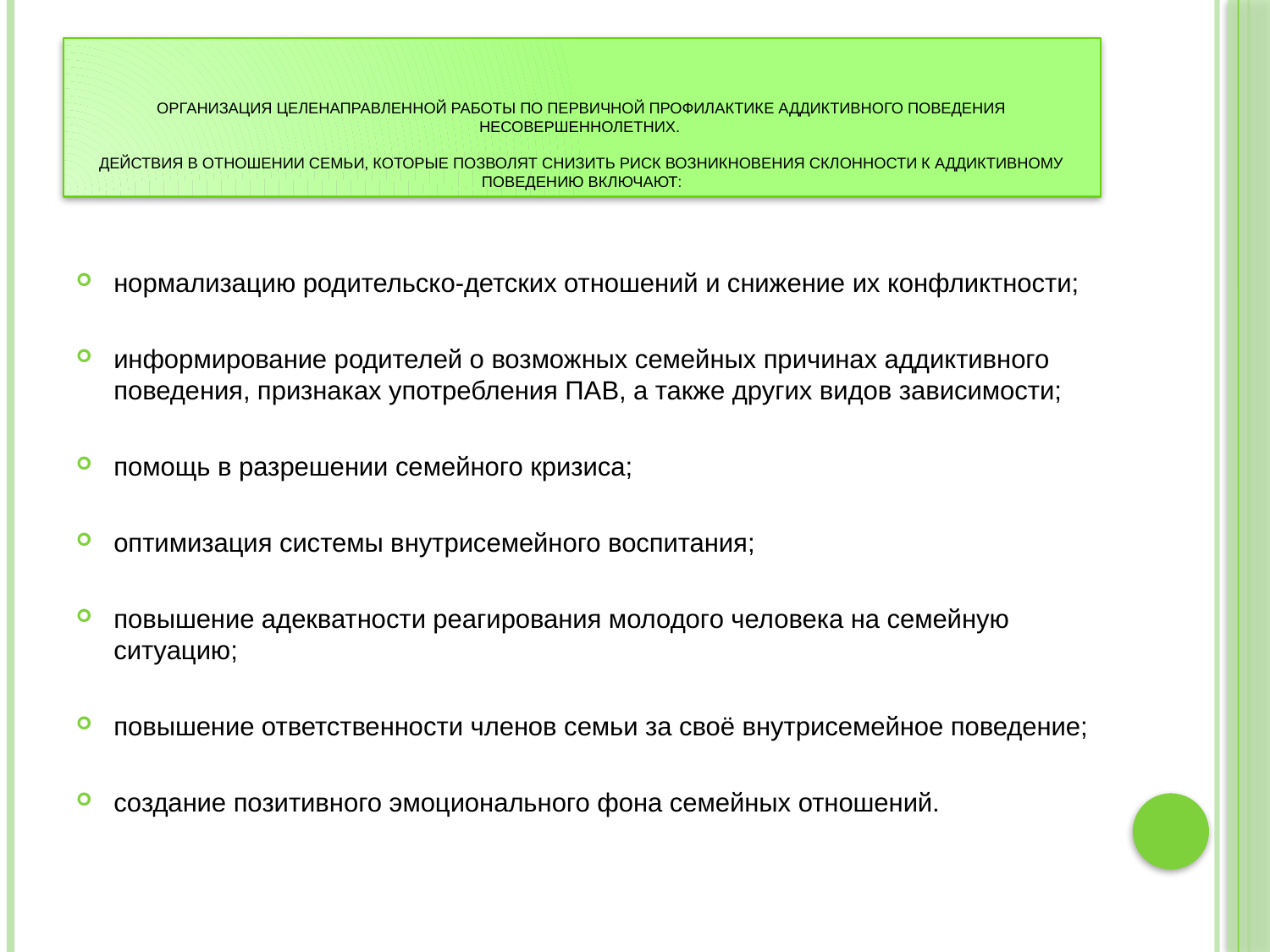

# Организация целенаправленной работы по первичной профилактике аддиктивного поведения несовершеннолетних. Действия в отношении семьи, которые позволят снизить риск возникновения склонности к аддиктивному поведению включают:

нормализацию родительско-детских отношений и снижение их конфликтности;

информирование родителей о возможных семейных причинах аддиктивного поведения, признаках употребления ПАВ, а также других видов зависимости;

помощь в разрешении семейного кризиса;

оптимизация системы внутрисемейного воспитания;

повышение адекватности реагирования молодого человека на семейную ситуацию;

повышение ответственности членов семьи за своё внутрисемейное поведение;

создание позитивного эмоционального фона семейных отношений.